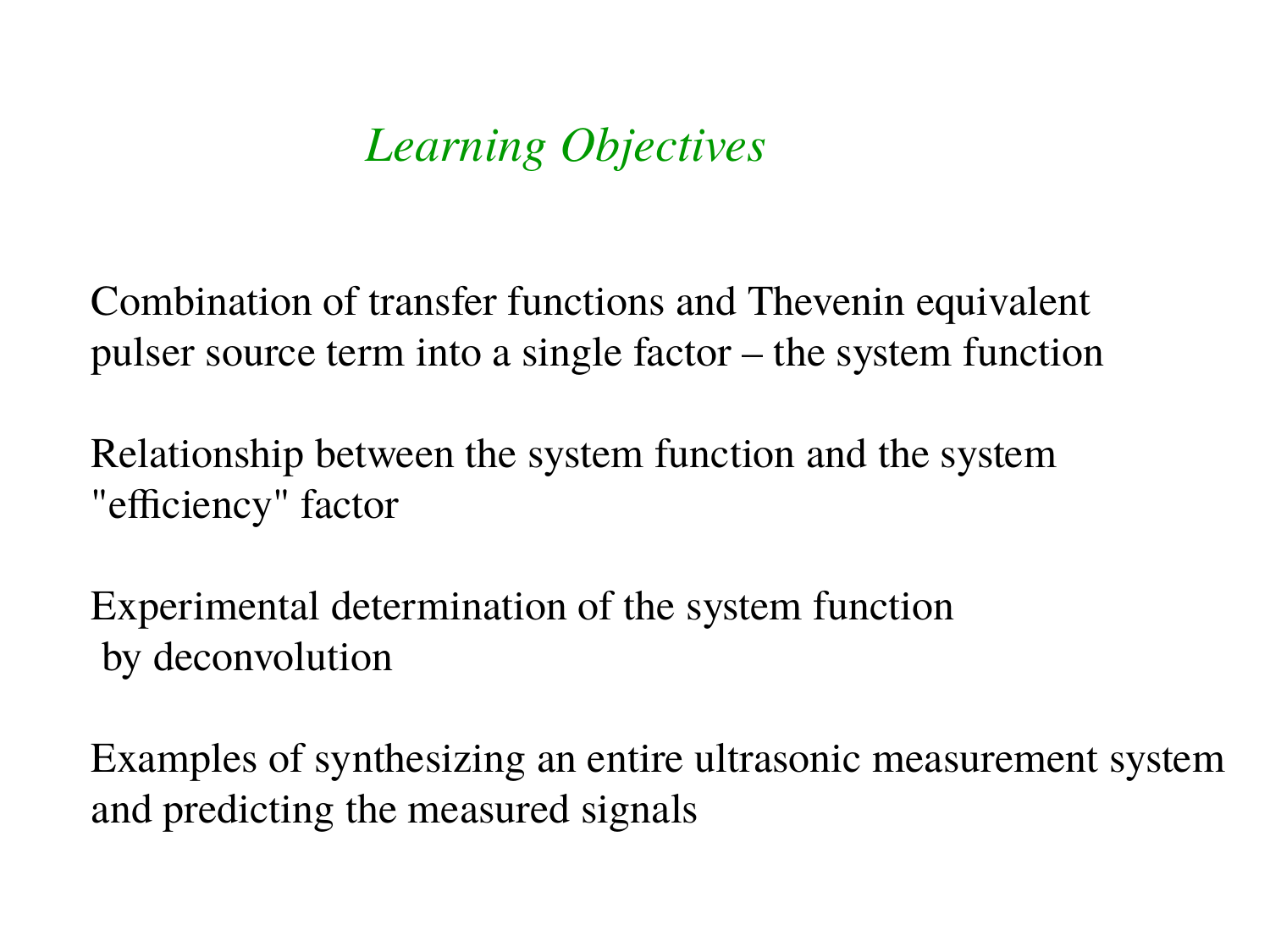

Learning Objectives

Combination of transfer functions and Thevenin equivalent
pulser source term into a single factor – the system function

Relationship between the system function and the system
"efficiency" factor

Experimental determination of the system function
 by deconvolution

Examples of synthesizing an entire ultrasonic measurement system
and predicting the measured signals